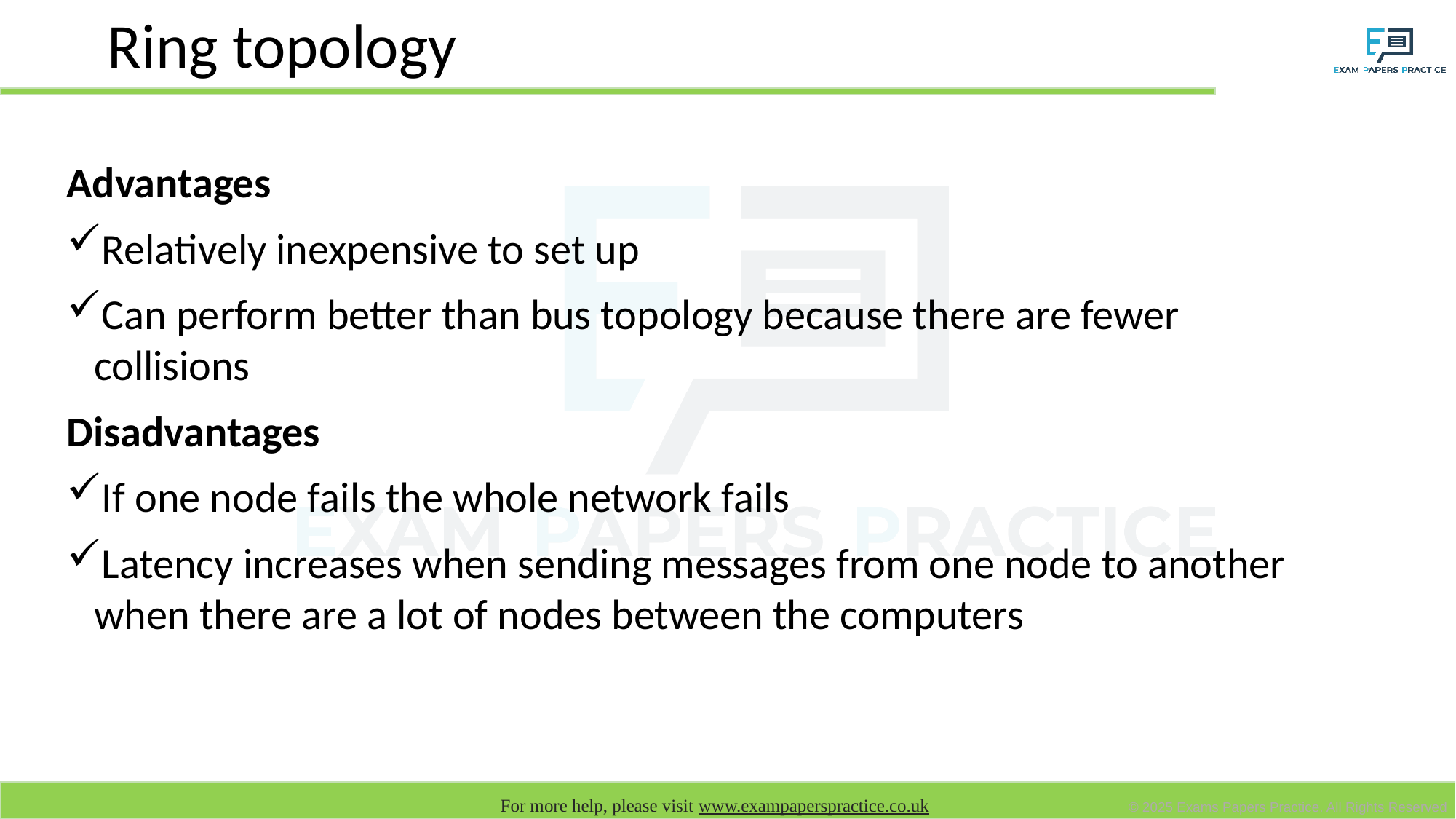

# Ring topology
Advantages
Relatively inexpensive to set up
Can perform better than bus topology because there are fewer collisions
Disadvantages
If one node fails the whole network fails
Latency increases when sending messages from one node to another when there are a lot of nodes between the computers